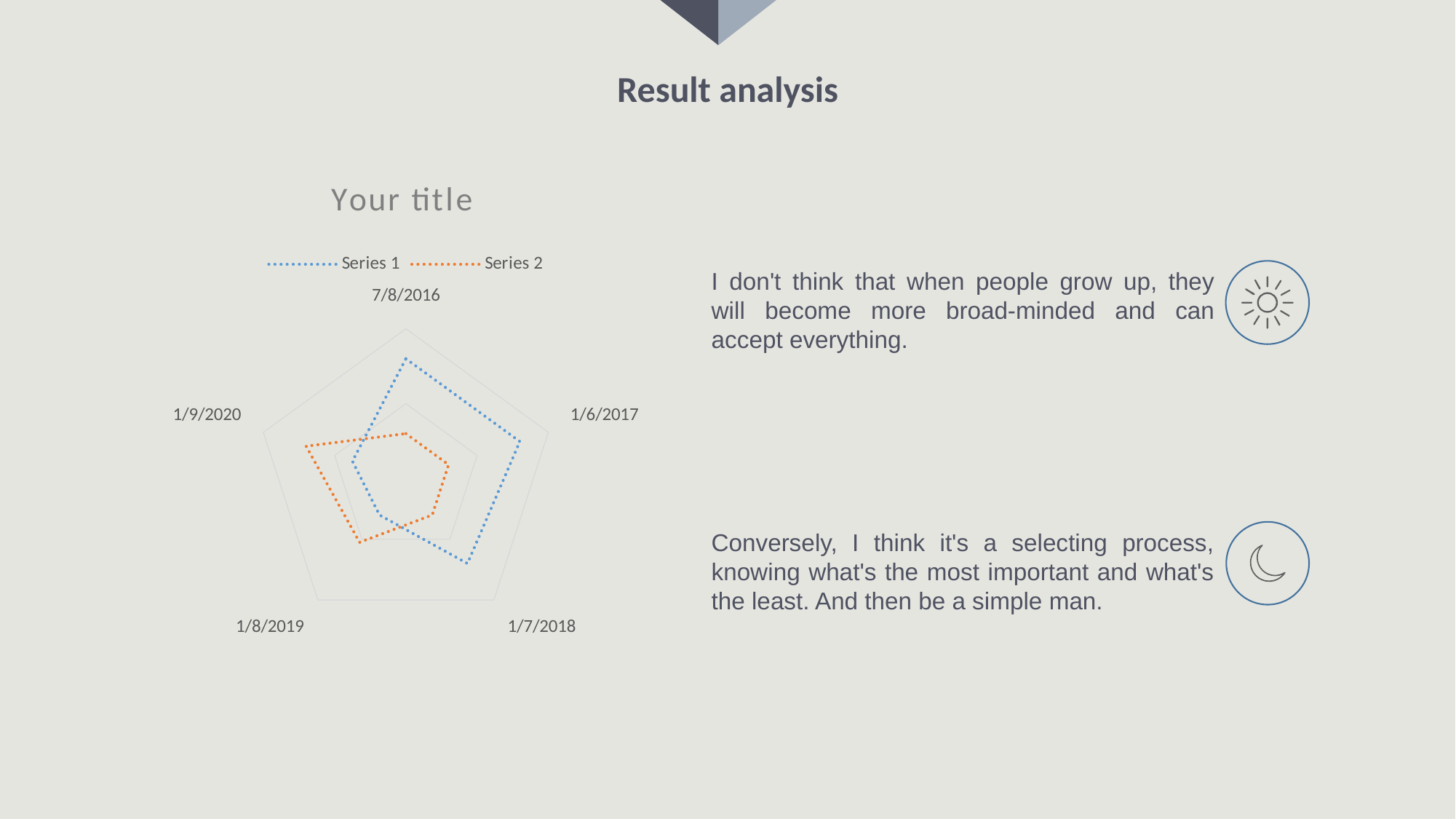

Result analysis

### Chart: Your title

| Category | Series 1 | Series 2 |
|---|---|---|
| 42559 | 32.0 | 12.0 |
| 42741 | 32.0 | 12.0 |
| 43107 | 28.0 | 12.0 |
| 43473 | 12.0 | 21.0 |
| 43839 | 15.0 | 28.0 |
I don't think that when people grow up, they will become more broad-minded and can accept everything.

Conversely, I think it's a selecting process, knowing what's the most important and what's the least. And then be a simple man.